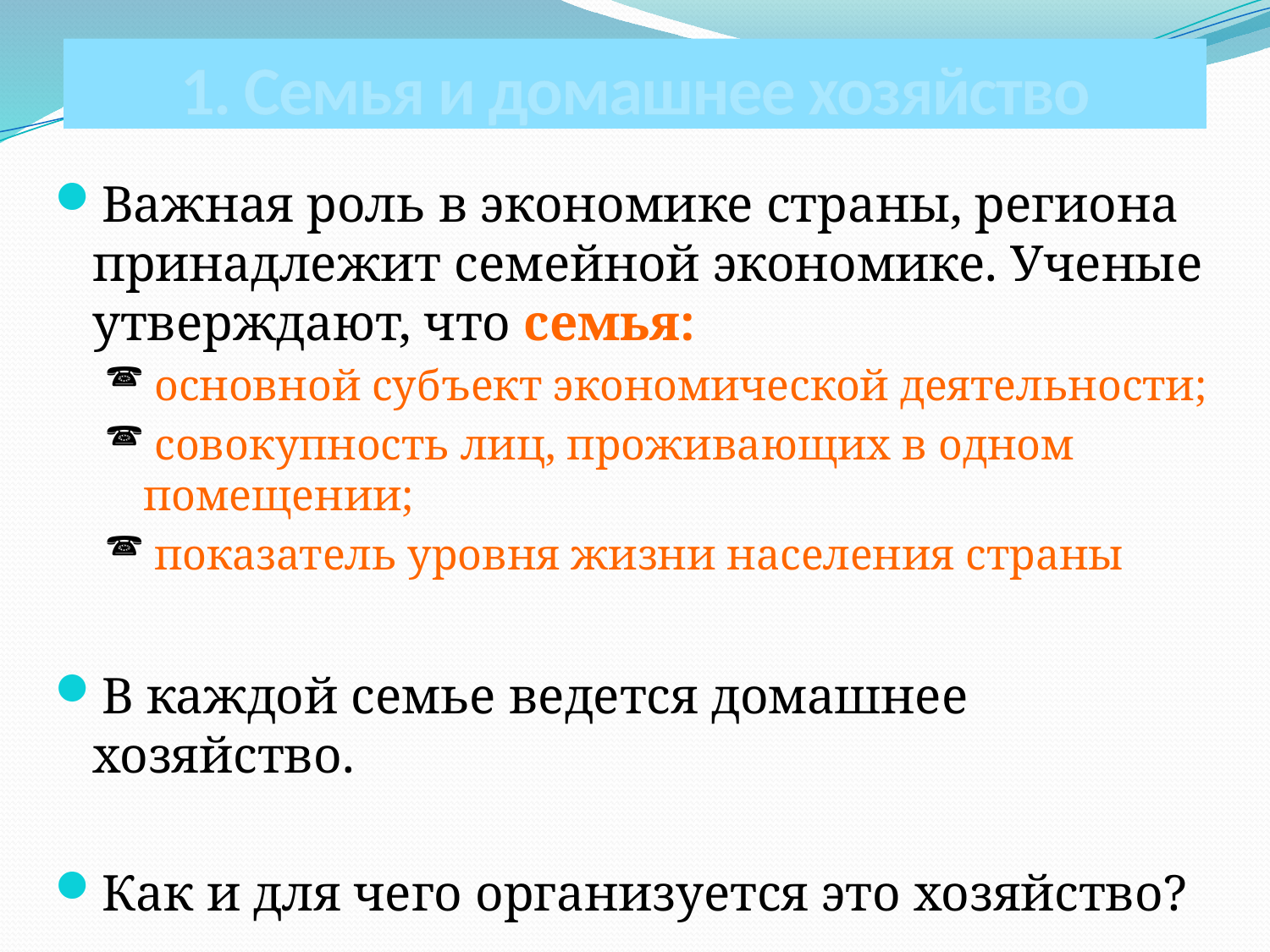

1. Семья и домашнее хозяйство
Важная роль в экономике страны, региона принадлежит семейной экономике. Ученые утверждают, что семья:
 основной субъект экономической деятельности;
 совокупность лиц, проживающих в одном помещении;
 показатель уровня жизни населения страны

В каждой семье ведется домашнее хозяйство.

Как и для чего организуется это хозяйство?